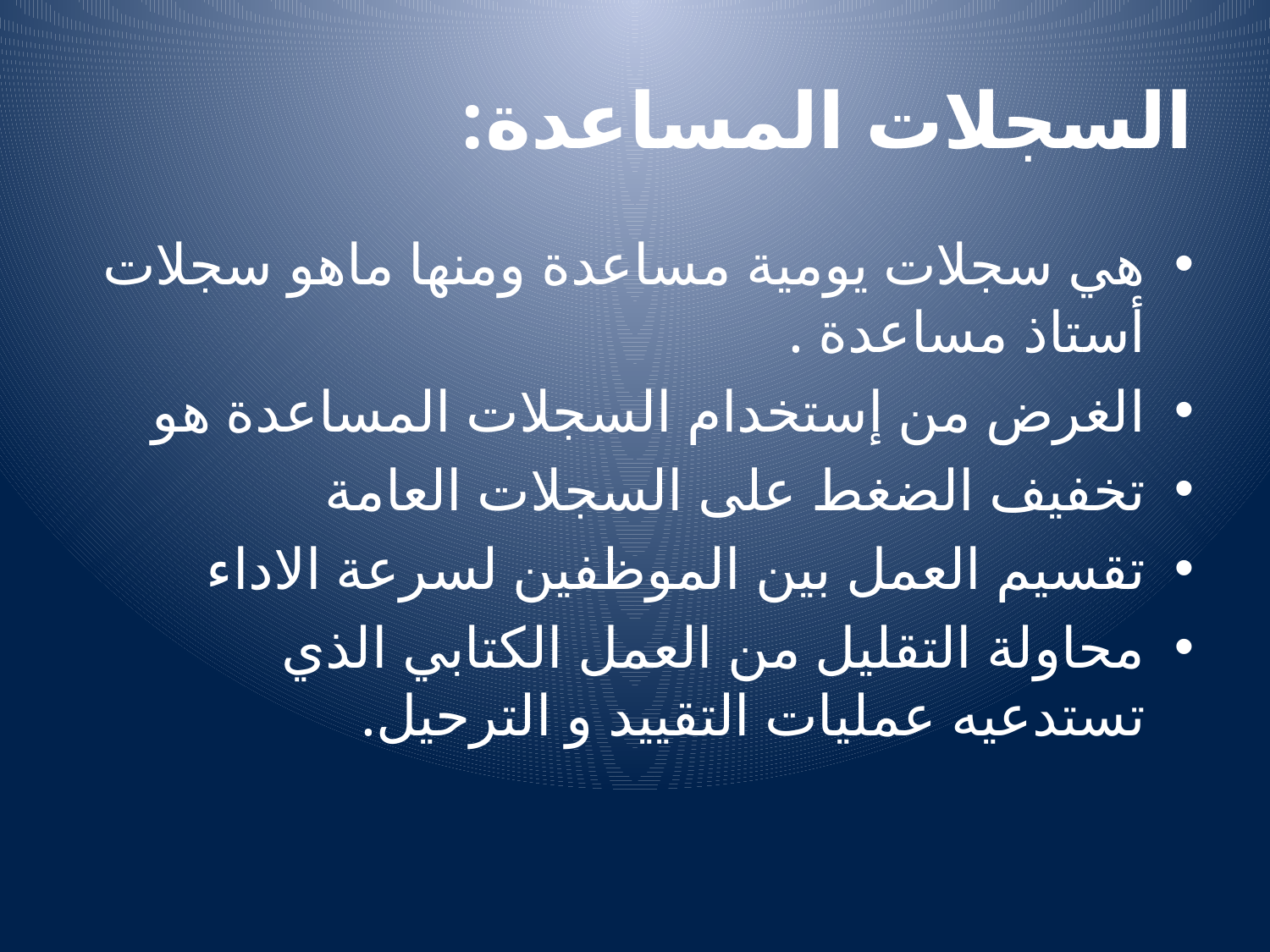

# السجلات المساعدة:
هي سجلات يومية مساعدة ومنها ماهو سجلات أستاذ مساعدة .
الغرض من إستخدام السجلات المساعدة هو
تخفيف الضغط على السجلات العامة
تقسيم العمل بين الموظفين لسرعة الاداء
محاولة التقليل من العمل الكتابي الذي تستدعيه عمليات التقييد و الترحيل.